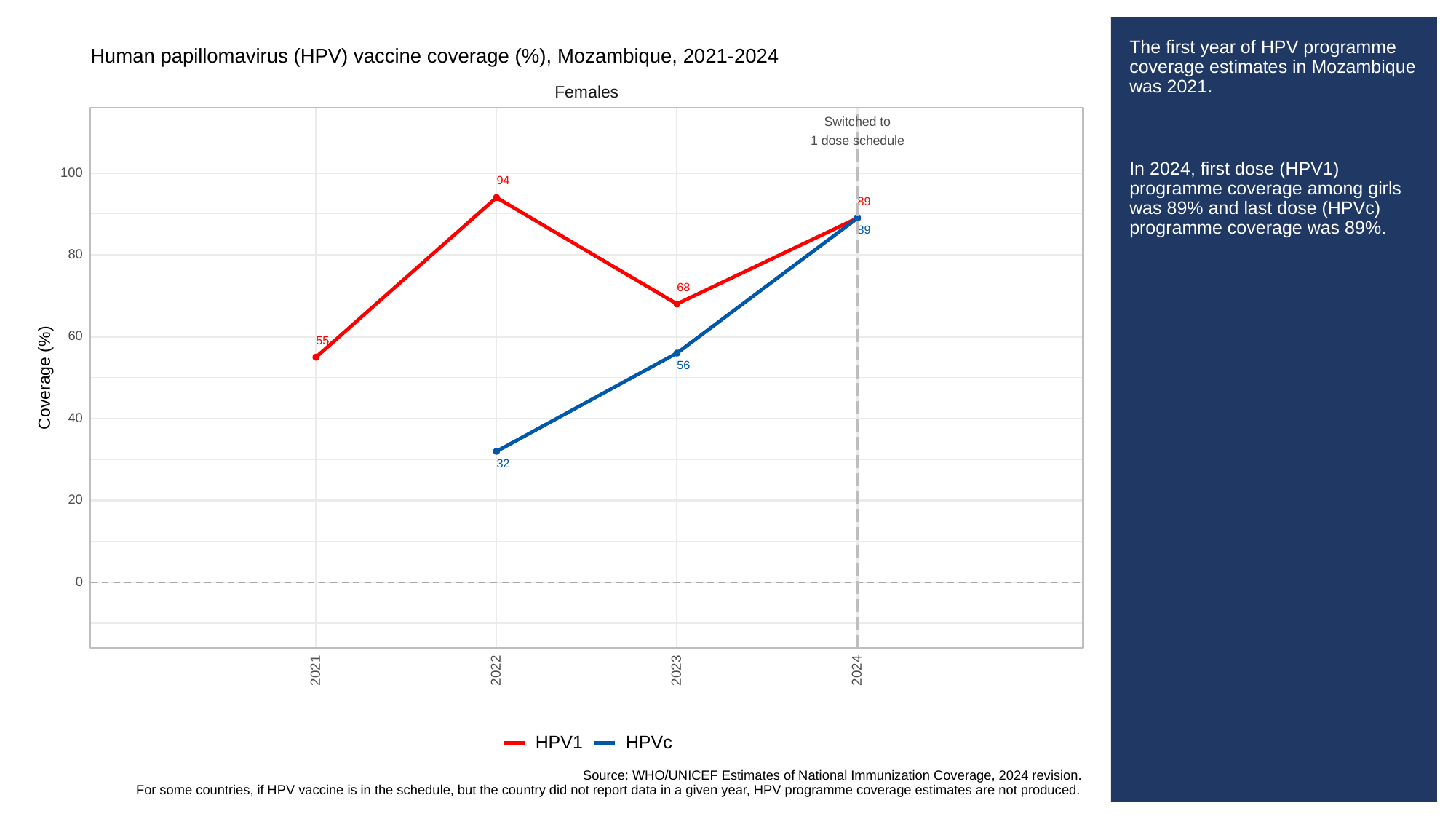

# The first year of HPV programme coverage estimates in Mozambique was 2021.

In 2024, first dose (HPV1) programme coverage among girls was 89% and last dose (HPVc) programme coverage was 89%.

Human papillomavirus (HPV) vaccine coverage (%), Mozambique, 2021-2024
Females

Switched to

1 dose schedule
100

94

89

89
80

68

60

55

56
Coverage (%)

40

32
20

0

2023
2021
2022
2024
HPVc
HPV1

Source: WHO/UNICEF Estimates of National Immunization Coverage, 2024 revision.
For some countries, if HPV vaccine is in the schedule, but the country did not report data in a given year, HPV programme coverage estimates are not produced.